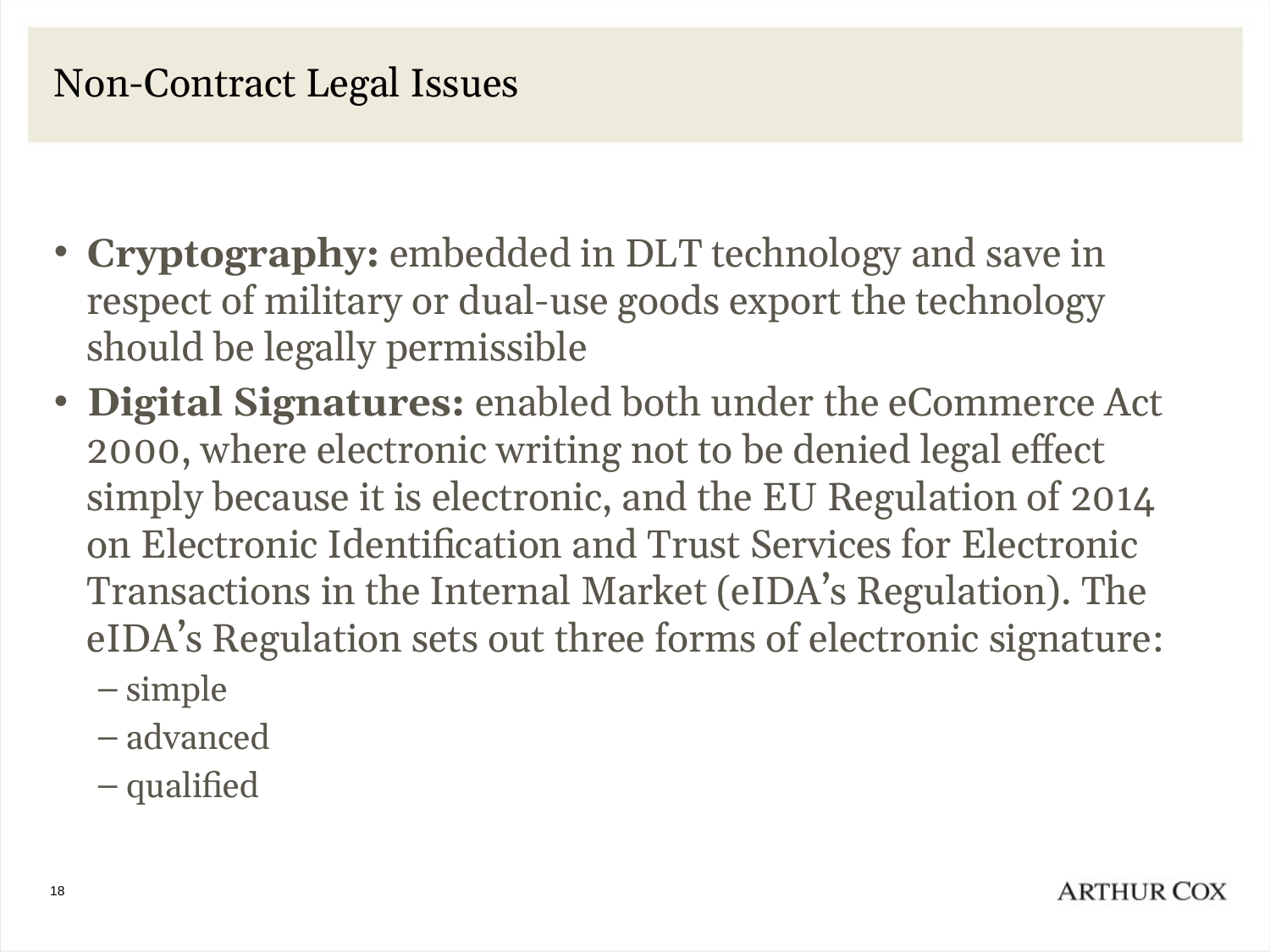

# Non-Contract Legal Issues
Cryptography: embedded in DLT technology and save in respect of military or dual-use goods export the technology should be legally permissible
Digital Signatures: enabled both under the eCommerce Act 2000, where electronic writing not to be denied legal effect simply because it is electronic, and the EU Regulation of 2014 on Electronic Identification and Trust Services for Electronic Transactions in the Internal Market (eIDA’s Regulation). The eIDA’s Regulation sets out three forms of electronic signature:
simple
advanced
qualified
18